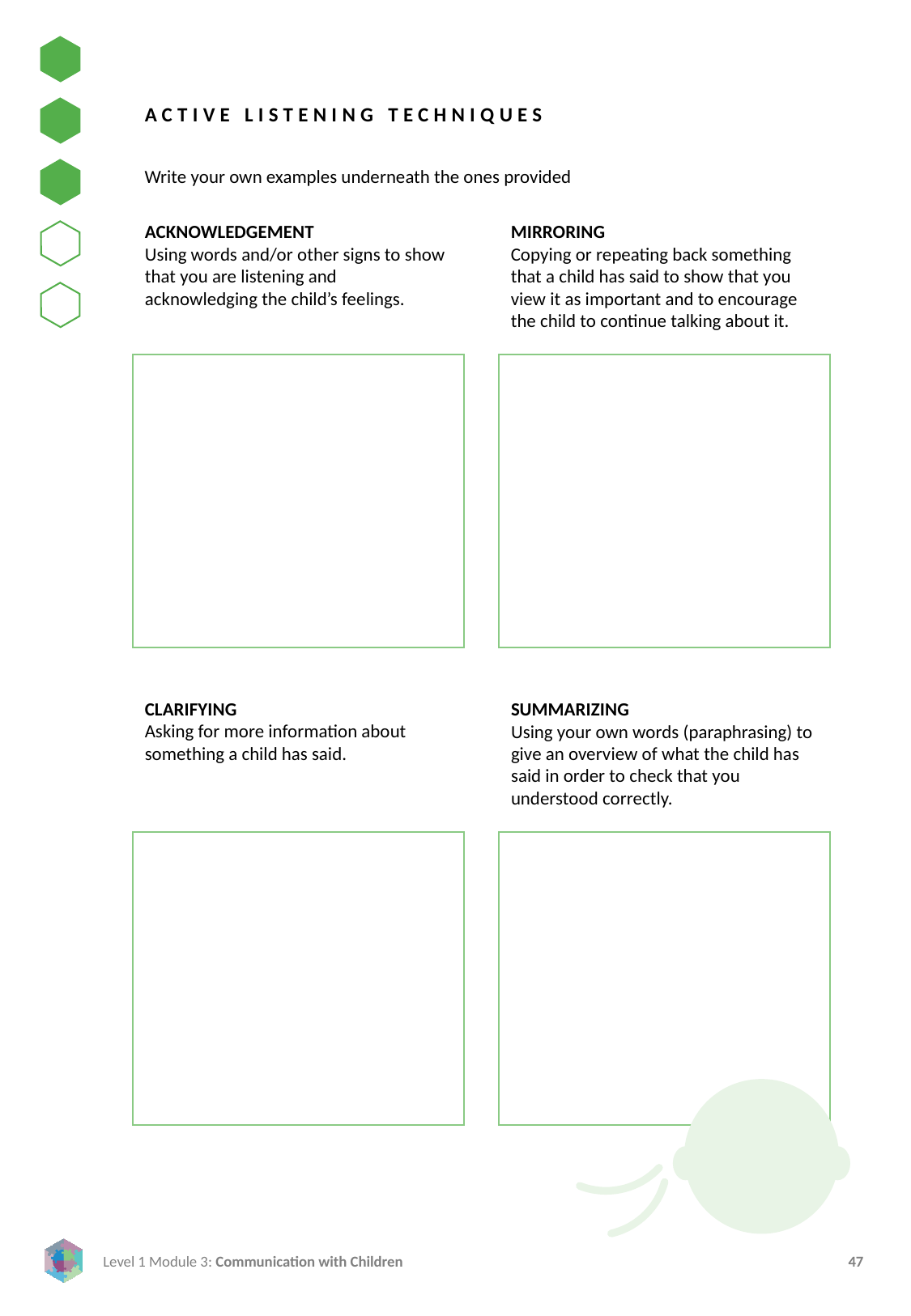

ACTIVE LISTENING TECHNIQUES

Write your own examples underneath the ones provided

ACKNOWLEDGEMENT
Using words and/or other signs to show that you are listening and acknowledging the child’s feelings.
MIRRORING
Copying or repeating back something that a child has said to show that you view it as important and to encourage the child to continue talking about it.

CLARIFYING
Asking for more information about something a child has said.
SUMMARIZING
Using your own words (paraphrasing) to give an overview of what the child has said in order to check that you understood correctly.